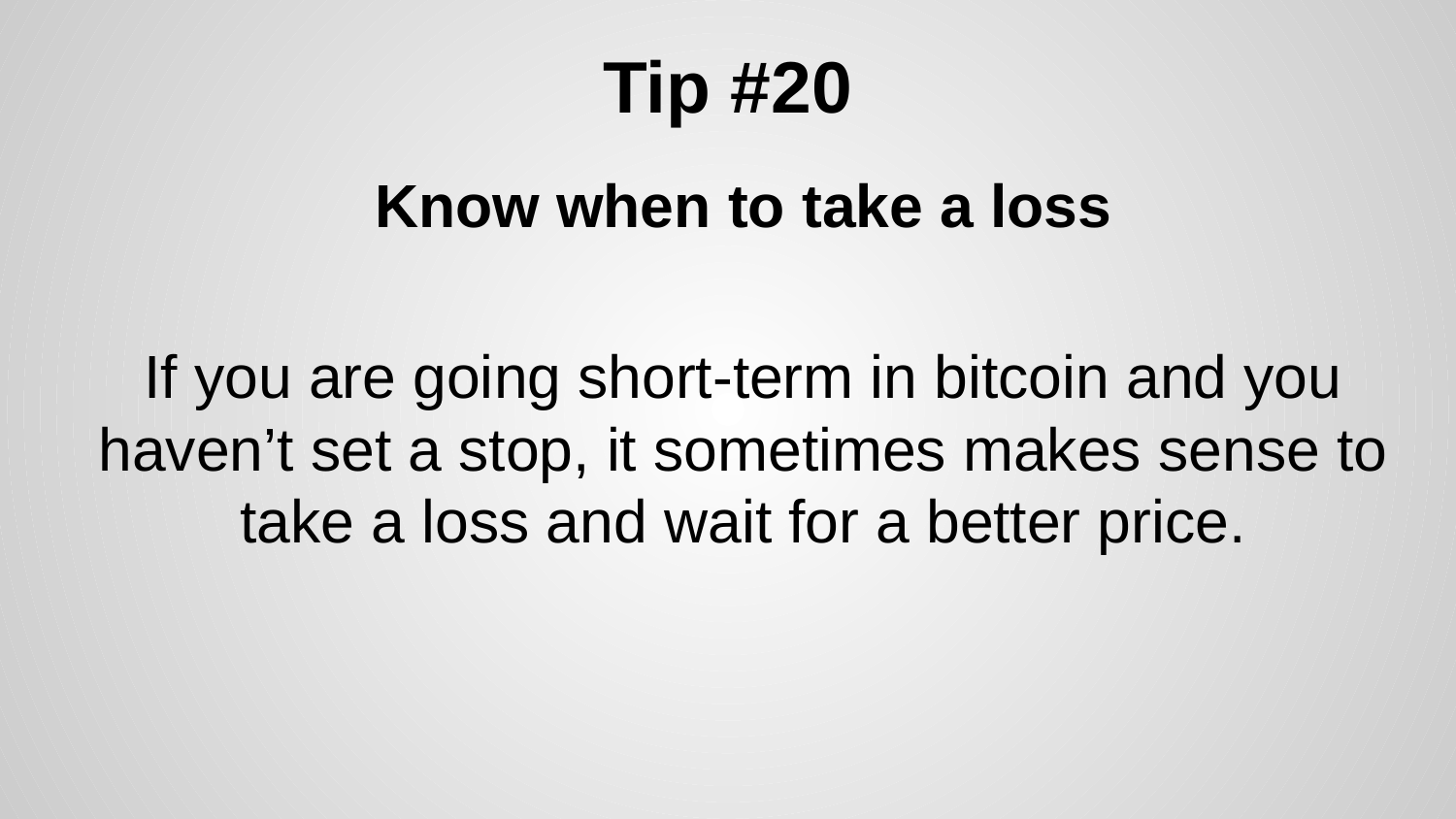

# Tip #20

Know when to take a loss

If you are going short-term in bitcoin and you haven’t set a stop, it sometimes makes sense to take a loss and wait for a better price.